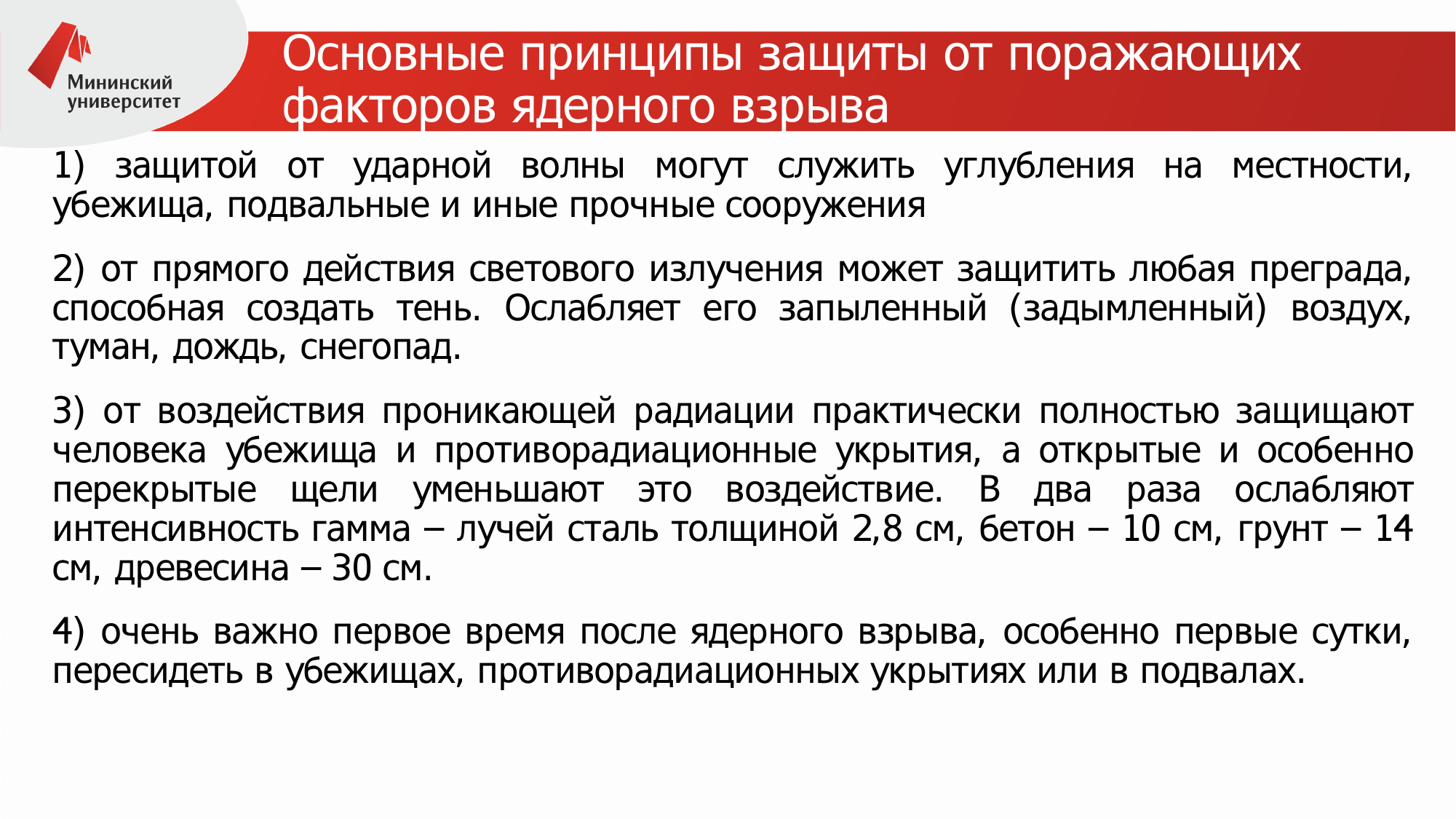

# Основные принципы защиты от поражающих факторов ядерного взрыва
1) защитой от ударной волны могут служить углубления на местности, убежища, подвальные и иные прочные сооружения
2) от прямого действия светового излучения может защитить любая преграда, способная создать тень. Ослабляет его запыленный (задымленный) воздух, туман, дождь, снегопад.
3) от воздействия проникающей радиации практически полностью защищают человека убежища и противорадиационные укрытия, а открытые и особенно перекрытые щели уменьшают это воздействие. В два раза ослабляют интенсивность гамма – лучей сталь толщиной 2,8 см, бетон – 10 см, грунт – 14 см, древесина – 30 см.
4) очень важно первое время после ядерного взрыва, особенно первые сутки, пересидеть в убежищах, противорадиационных укрытиях или в подвалах.